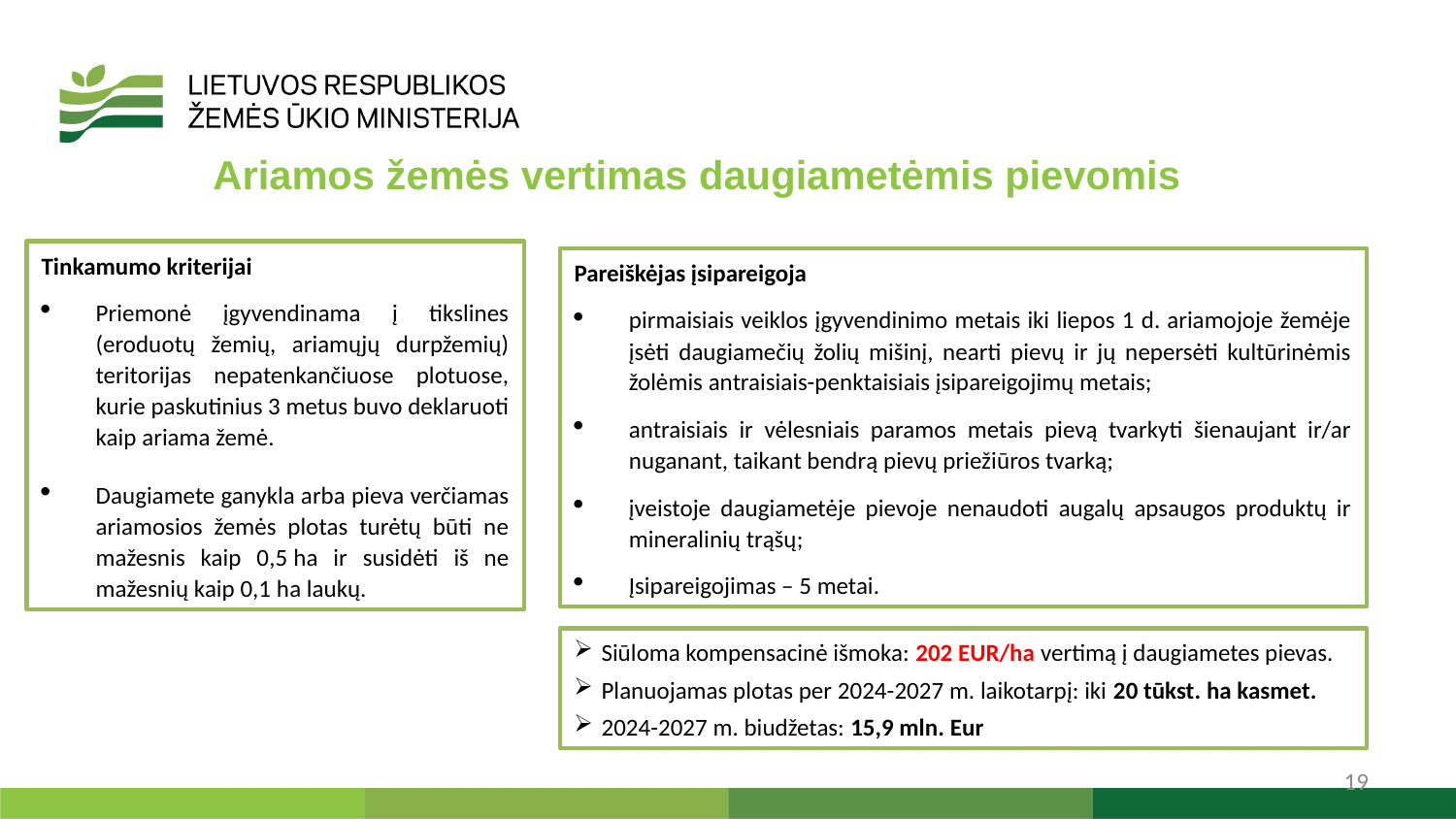

Ariamos žemės vertimas daugiametėmis pievomis
Tinkamumo kriterijai
Priemonė įgyvendinama į tikslines (eroduotų žemių, ariamųjų durpžemių) teritorijas nepatenkančiuose plotuose, kurie paskutinius 3 metus buvo deklaruoti kaip ariama žemė.

Daugiamete ganykla arba pieva verčiamas ariamosios žemės plotas turėtų būti ne mažesnis kaip 0,5 ha ir susidėti iš ne mažesnių kaip 0,1 ha laukų.
Pareiškėjas įsipareigoja
pirmaisiais veiklos įgyvendinimo metais iki liepos 1 d. ariamojoje žemėje įsėti daugiamečių žolių mišinį, nearti pievų ir jų nepersėti kultūrinėmis žolėmis antraisiais-penktaisiais įsipareigojimų metais;
antraisiais ir vėlesniais paramos metais pievą tvarkyti šienaujant ir/ar nuganant, taikant bendrą pievų priežiūros tvarką;
įveistoje daugiametėje pievoje nenaudoti augalų apsaugos produktų ir mineralinių trąšų;
Įsipareigojimas – 5 metai.
Siūloma kompensacinė išmoka: 202 EUR/ha vertimą į daugiametes pievas.
Planuojamas plotas per 2024-2027 m. laikotarpį: iki 20 tūkst. ha kasmet.
2024-2027 m. biudžetas: 15,9 mln. Eur
19